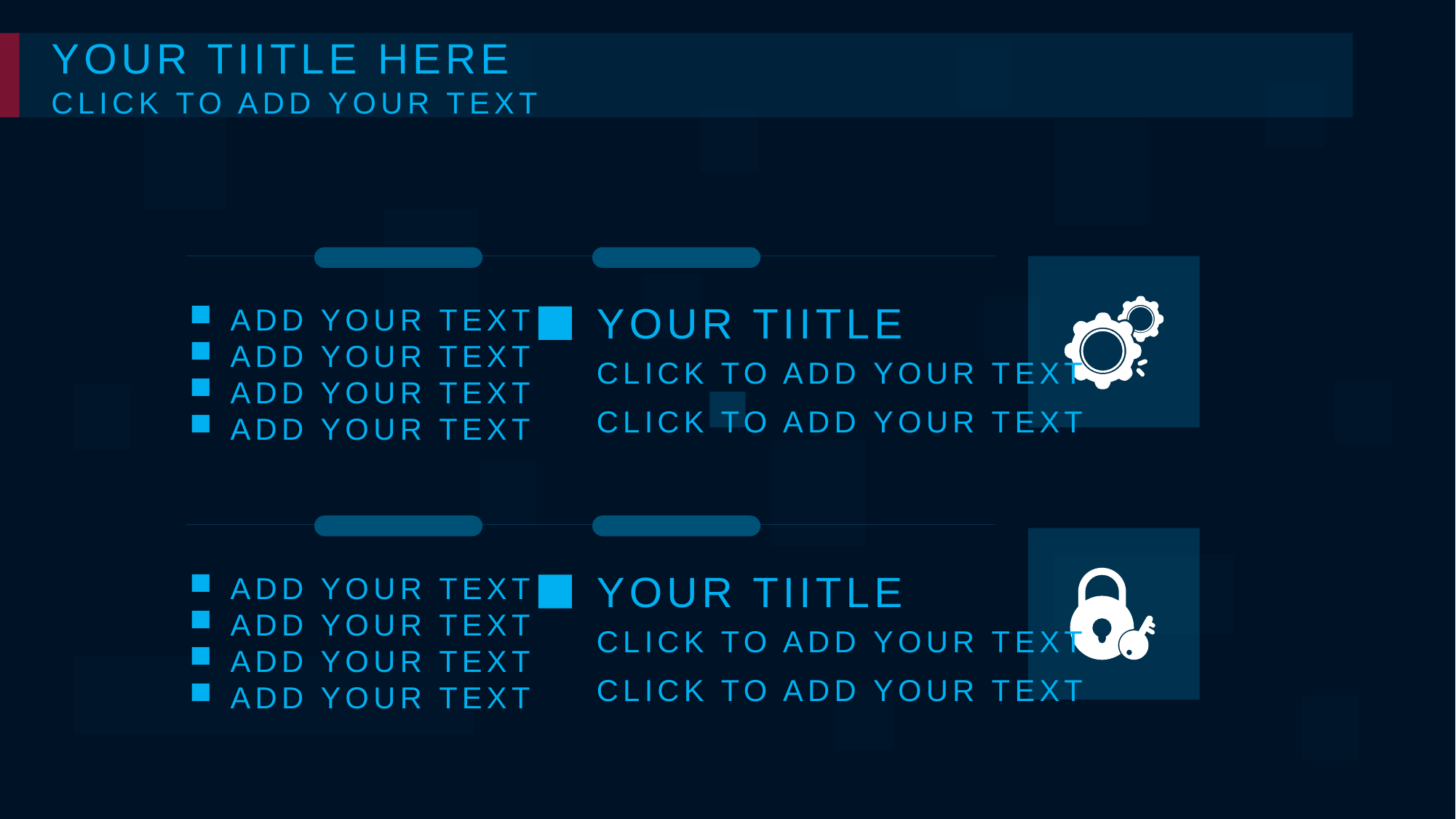

YOUR TIITLE HERE

CLICK TO ADD YOUR TEXT

YOUR TIITLE
ADD YOUR TEXT
ADD YOUR TEXT
ADD YOUR TEXT
ADD YOUR TEXT

CLICK TO ADD YOUR TEXT

CLICK TO ADD YOUR TEXT

YOUR TIITLE
ADD YOUR TEXT
ADD YOUR TEXT
ADD YOUR TEXT
ADD YOUR TEXT

CLICK TO ADD YOUR TEXT
CLICK TO ADD YOUR TEXT